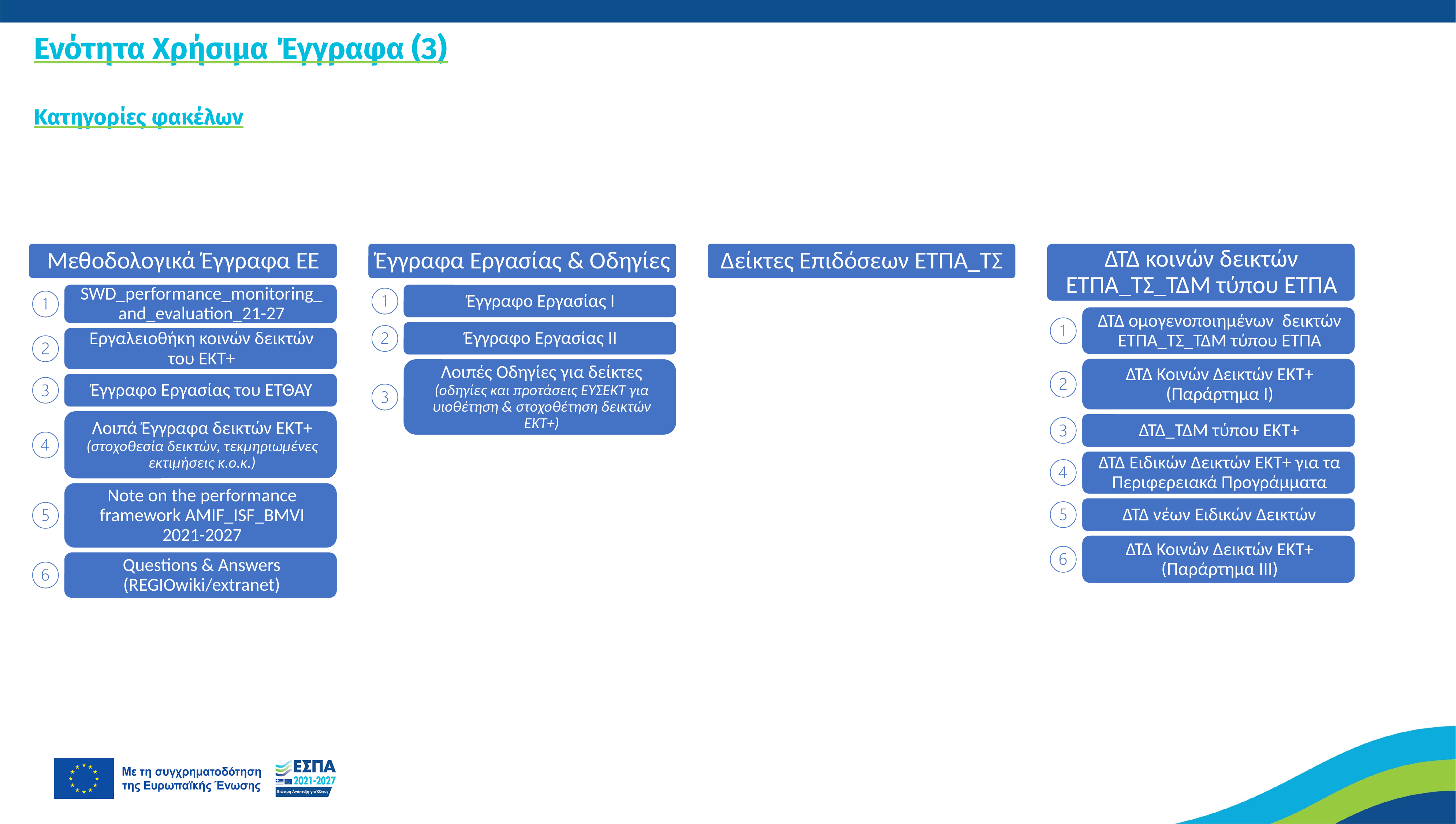

Ενότητα Χρήσιμα Έγγραφα (3)

Κατηγορίες φακέλων
Μεθοδολογικά Έγγραφα ΕΕ
SWD_performance_monitoring_and_evaluation_21-27
Εργαλειοθήκη κοινών δεικτών του ΕΚΤ+
Έγγραφο Εργασίας του ΕΤΘΑΥ
Λοιπά Έγγραφα δεικτών ΕΚΤ+ (στοχοθεσία δεικτών, τεκμηριωμένες εκτιμήσεις κ.ο.κ.)
Note on the performance framework AMIF_ISF_BMVI 2021-2027
Questions & Answers (REGIOwiki/extranet)
Έγγραφα Εργασίας & Οδηγίες
Έγγραφο Εργασίας Ι
Έγγραφο Εργασίας ΙΙ
Λοιπές Οδηγίες για δείκτες (οδηγίες και προτάσεις ΕΥΣΕΚΤ για υιοθέτηση & στοχοθέτηση δεικτών ΕΚΤ+)
Δείκτες Επιδόσεων ΕΤΠΑ_ΤΣ
ΔΤΔ κοινών δεικτών ΕΤΠΑ_ΤΣ_ΤΔΜ τύπου ΕΤΠΑ
ΔΤΔ ομογενοποιημένων  δεικτών ΕΤΠΑ_ΤΣ_ΤΔΜ τύπου ΕΤΠΑ
ΔΤΔ Κοινών Δεικτών ΕΚΤ+ (Παράρτημα Ι)
ΔΤΔ_ΤΔΜ τύπου ΕΚΤ+
ΔΤΔ Ειδικών Δεικτών ΕΚΤ+ για τα Περιφερειακά Προγράμματα
ΔΤΔ νέων Ειδικών Δεικτών
ΔΤΔ Κοινών Δεικτών ΕΚΤ+ (Παράρτημα ΙΙΙ)